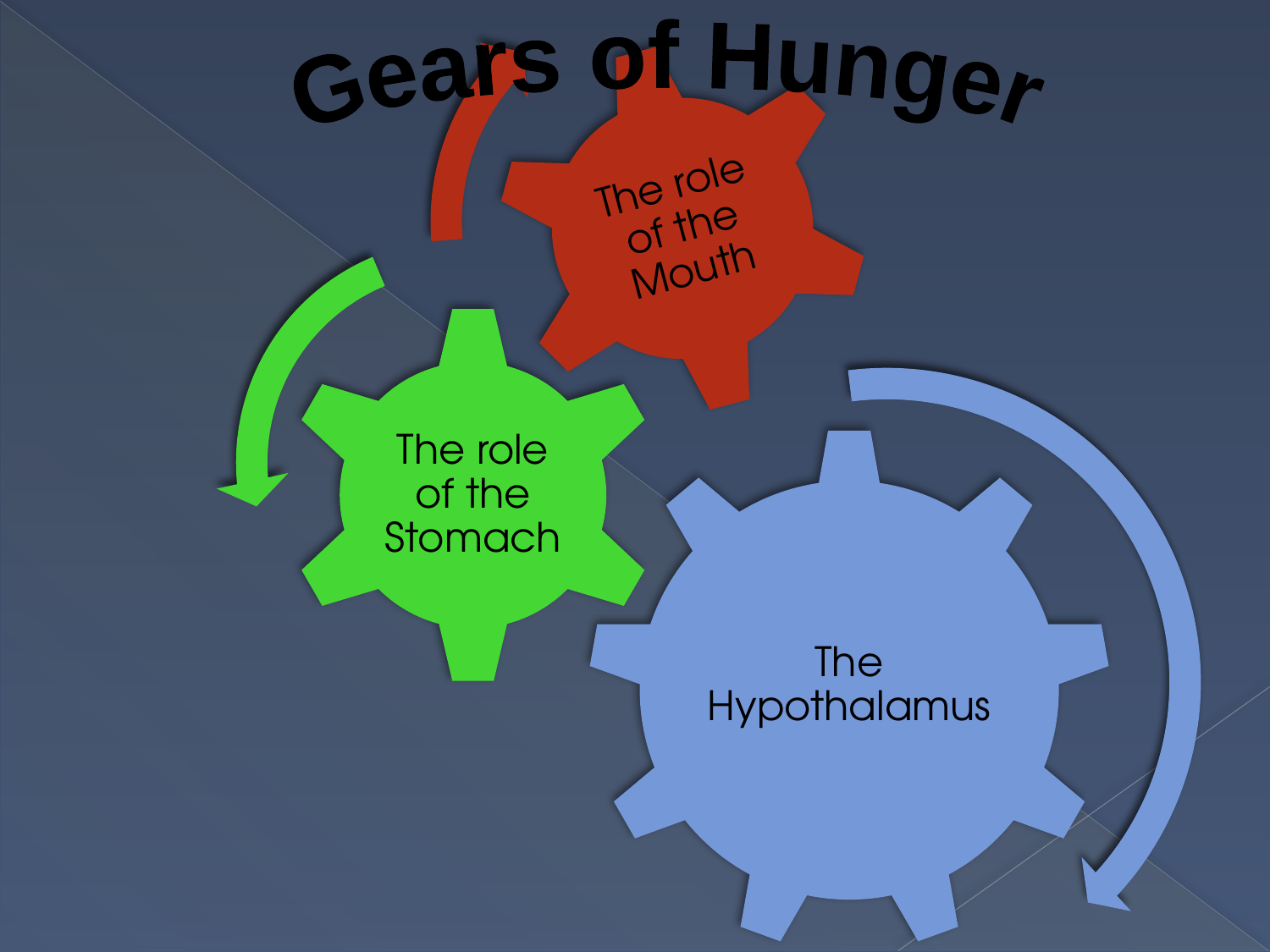

The Hypothalamus
The role of the Stomach
The role of the Mouth
Gears of Hunger